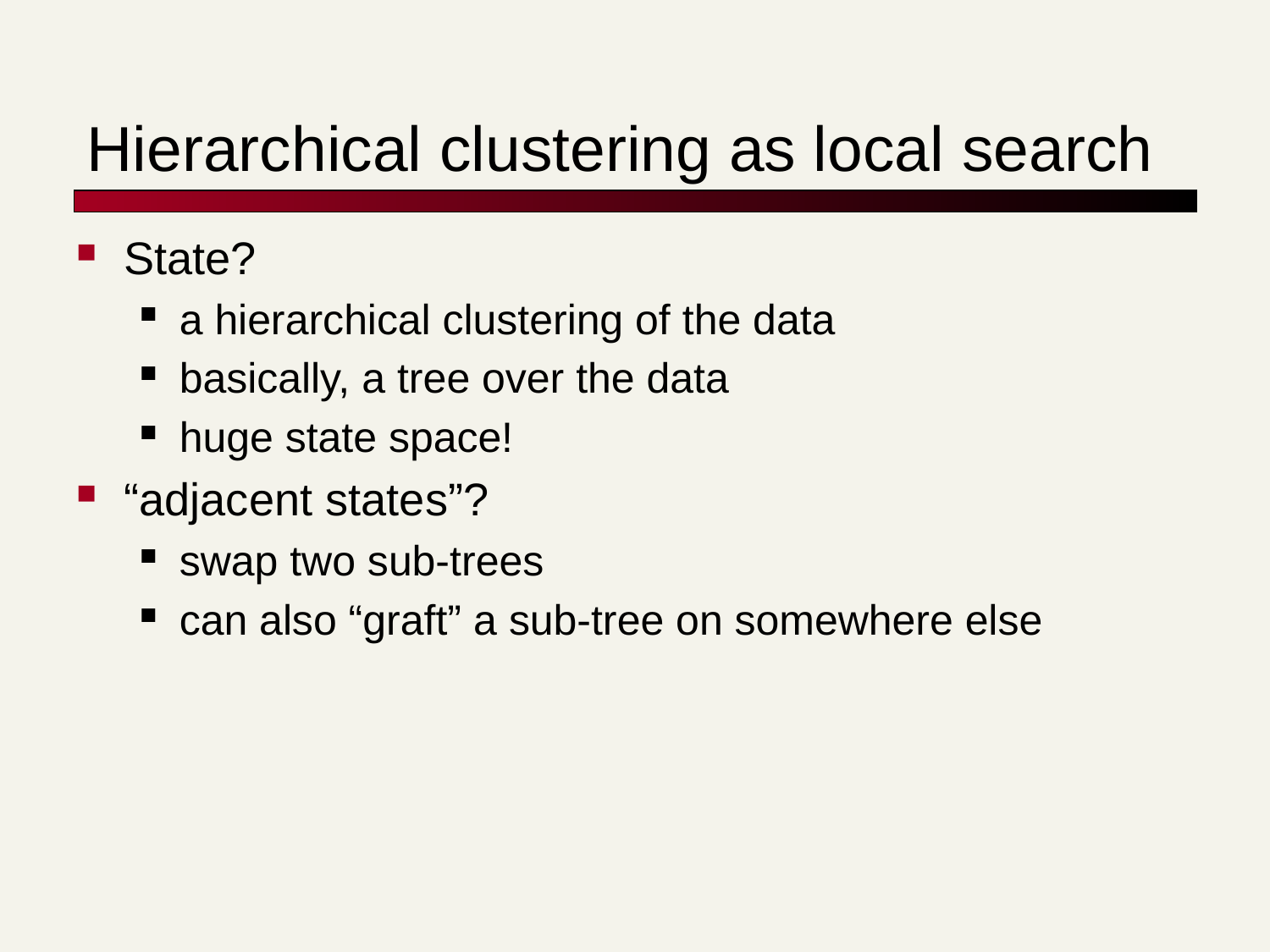

# Hierarchical clustering as local search
State?
a hierarchical clustering of the data
basically, a tree over the data
huge state space!
“adjacent states”?
swap two sub-trees
can also “graft” a sub-tree on somewhere else